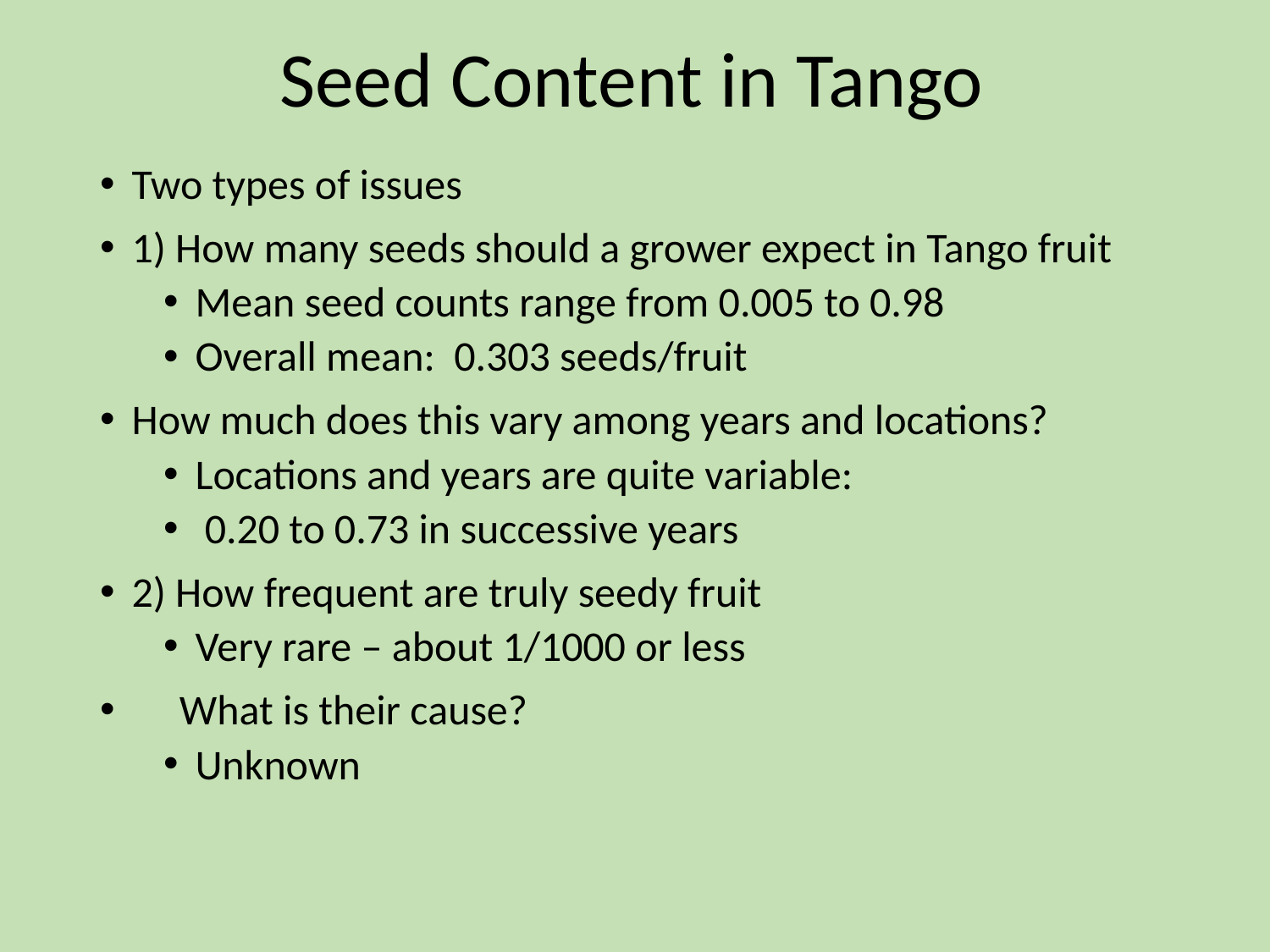

# Seed Content in Tango
Two types of issues
1) How many seeds should a grower expect in Tango fruit
Mean seed counts range from 0.005 to 0.98
Overall mean:  0.303 seeds/fruit
How much does this vary among years and locations?
Locations and years are quite variable:
 0.20 to 0.73 in successive years
2) How frequent are truly seedy fruit
Very rare – about 1/1000 or less
     What is their cause?
Unknown